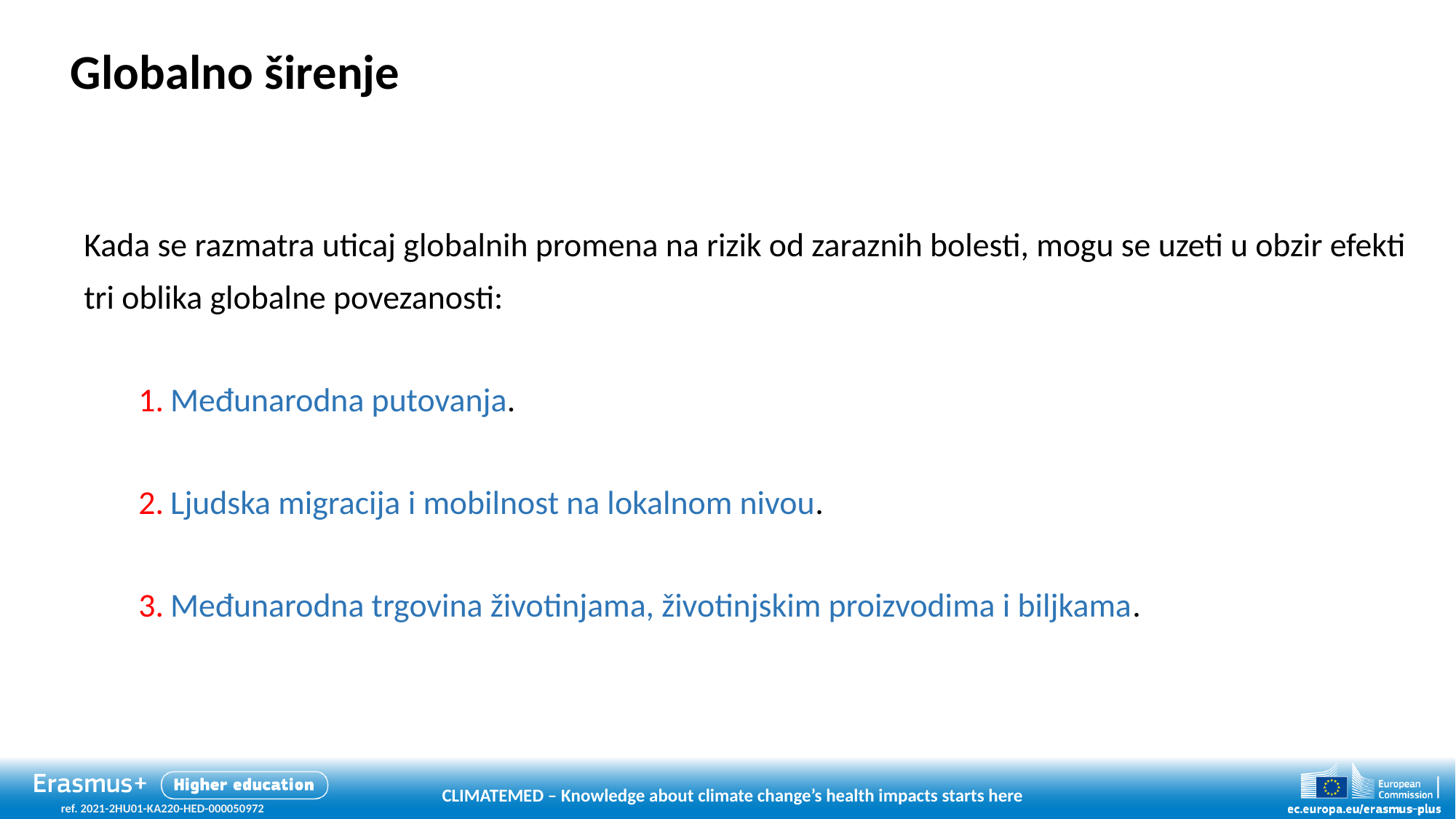

Globalno širenje
Kada se razmatra uticaj globalnih promena na rizik od zaraznih bolesti, mogu se uzeti u obzir efekti tri oblika globalne povezanosti:
Međunarodna putovanja.
Ljudska migracija i mobilnost na lokalnom nivou.
Međunarodna trgovina životinjama, životinjskim proizvodima i biljkama.